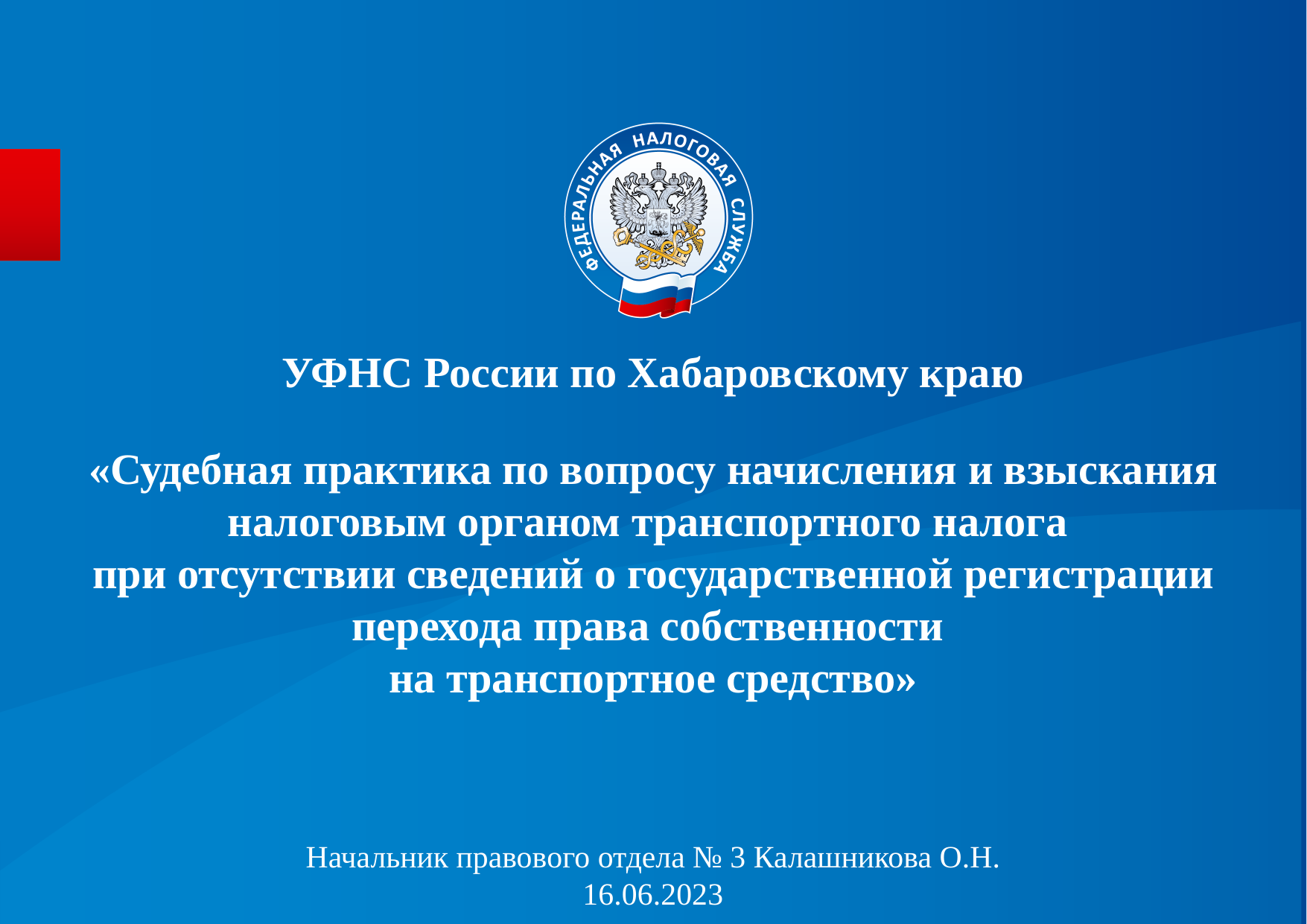

УФНС России по Хабаровскому краю
«Судебная практика по вопросу начисления и взыскания налоговым органом транспортного налога
при отсутствии сведений о государственной регистрации перехода права собственности
на транспортное средство»
Начальник правового отдела № 3 Калашникова О.Н.
16.06.2023